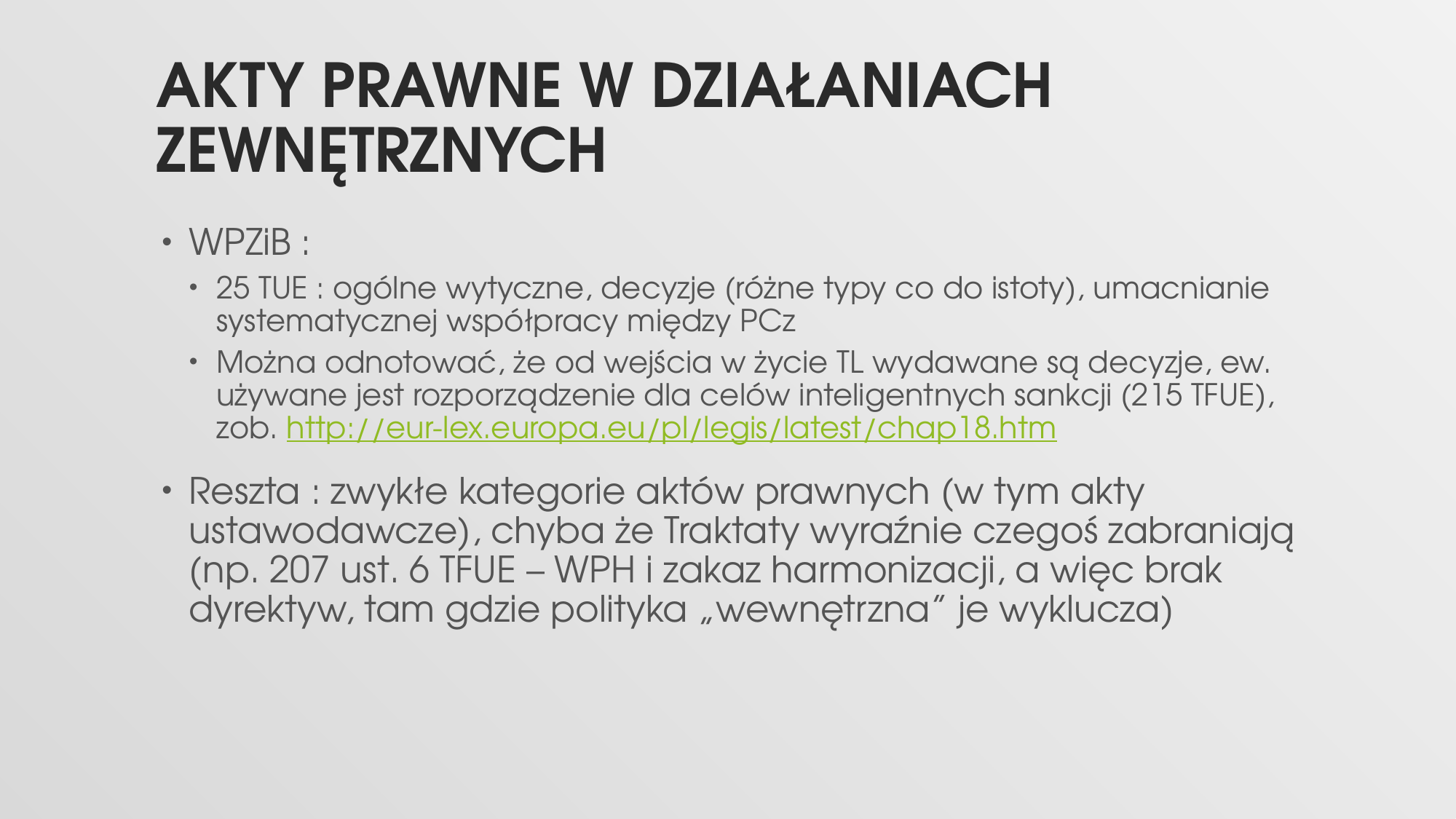

# Akty prawne w działaniach zewnętrznych
WPZiB :
25 TUE : ogólne wytyczne, decyzje (różne typy co do istoty), umacnianie systematycznej współpracy między PCz
Można odnotować, że od wejścia w życie TL wydawane są decyzje, ew. używane jest rozporządzenie dla celów inteligentnych sankcji (215 TFUE), zob. http://eur-lex.europa.eu/pl/legis/latest/chap18.htm
Reszta : zwykłe kategorie aktów prawnych (w tym akty ustawodawcze), chyba że Traktaty wyraźnie czegoś zabraniają (np. 207 ust. 6 TFUE – WPH i zakaz harmonizacji, a więc brak dyrektyw, tam gdzie polityka „wewnętrzna” je wyklucza)